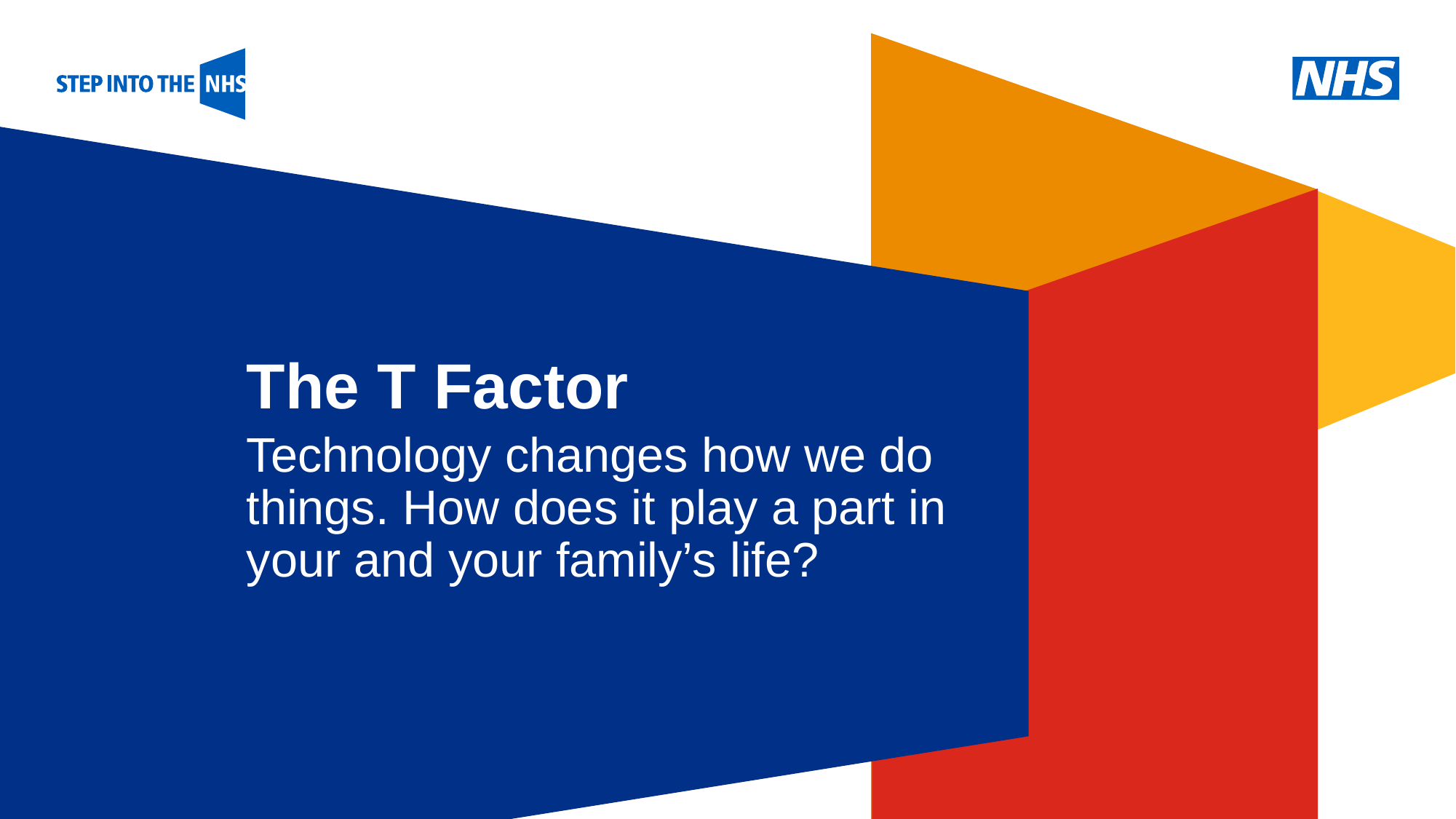

The T Factor
Technology changes how we do things. How does it play a part in your and your family’s life?